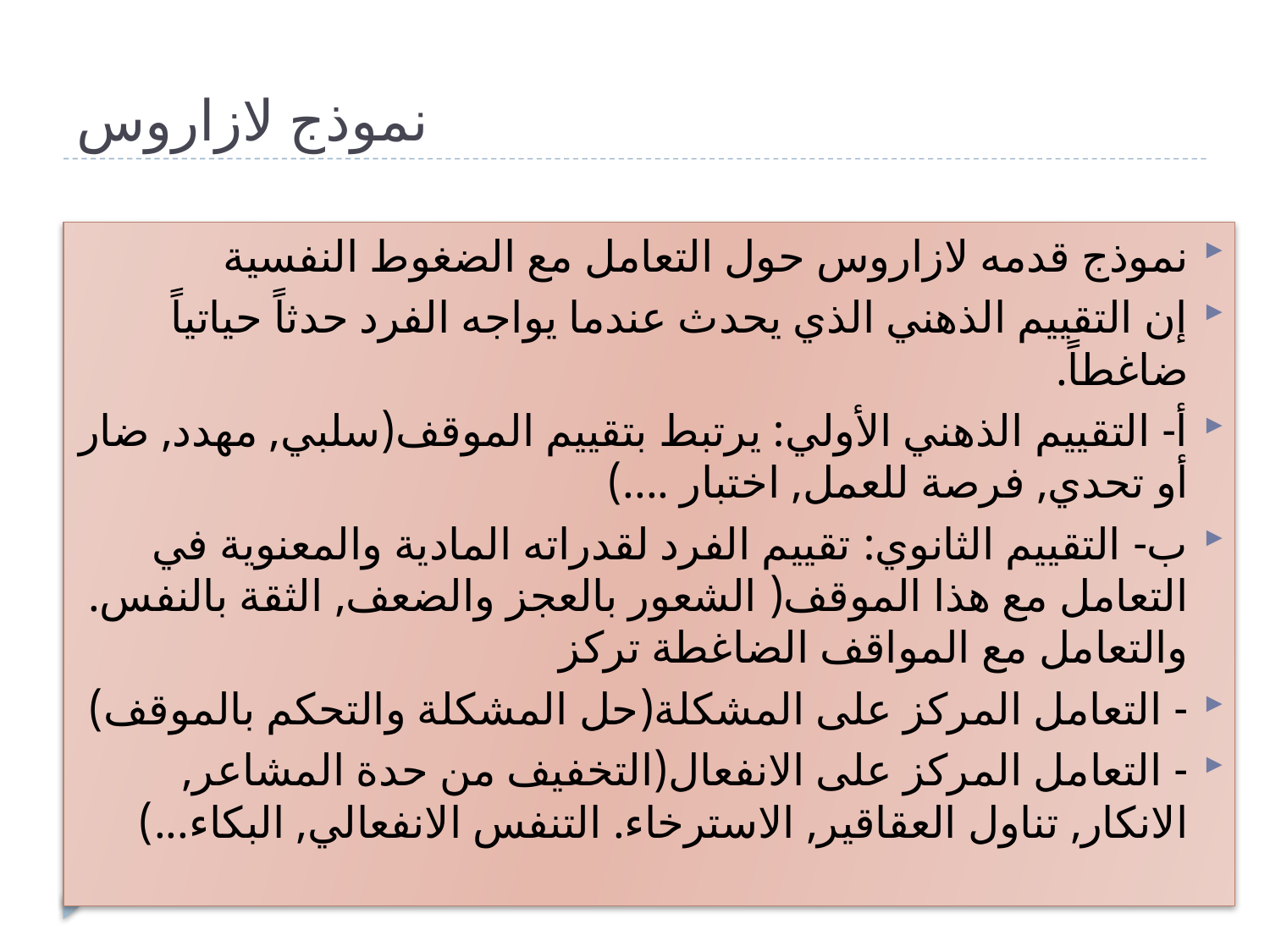

# نموذج لازاروس
نموذج قدمه لازاروس حول التعامل مع الضغوط النفسية
إن التقييم الذهني الذي يحدث عندما يواجه الفرد حدثاً حياتياً ضاغطاً.
أ- التقييم الذهني الأولي: يرتبط بتقييم الموقف(سلبي, مهدد, ضار أو تحدي, فرصة للعمل, اختبار ....)
ب- التقييم الثانوي: تقييم الفرد لقدراته المادية والمعنوية في التعامل مع هذا الموقف( الشعور بالعجز والضعف, الثقة بالنفس. والتعامل مع المواقف الضاغطة تركز
- التعامل المركز على المشكلة(حل المشكلة والتحكم بالموقف)
- التعامل المركز على الانفعال(التخفيف من حدة المشاعر, الانكار, تناول العقاقير, الاسترخاء. التنفس الانفعالي, البكاء...)